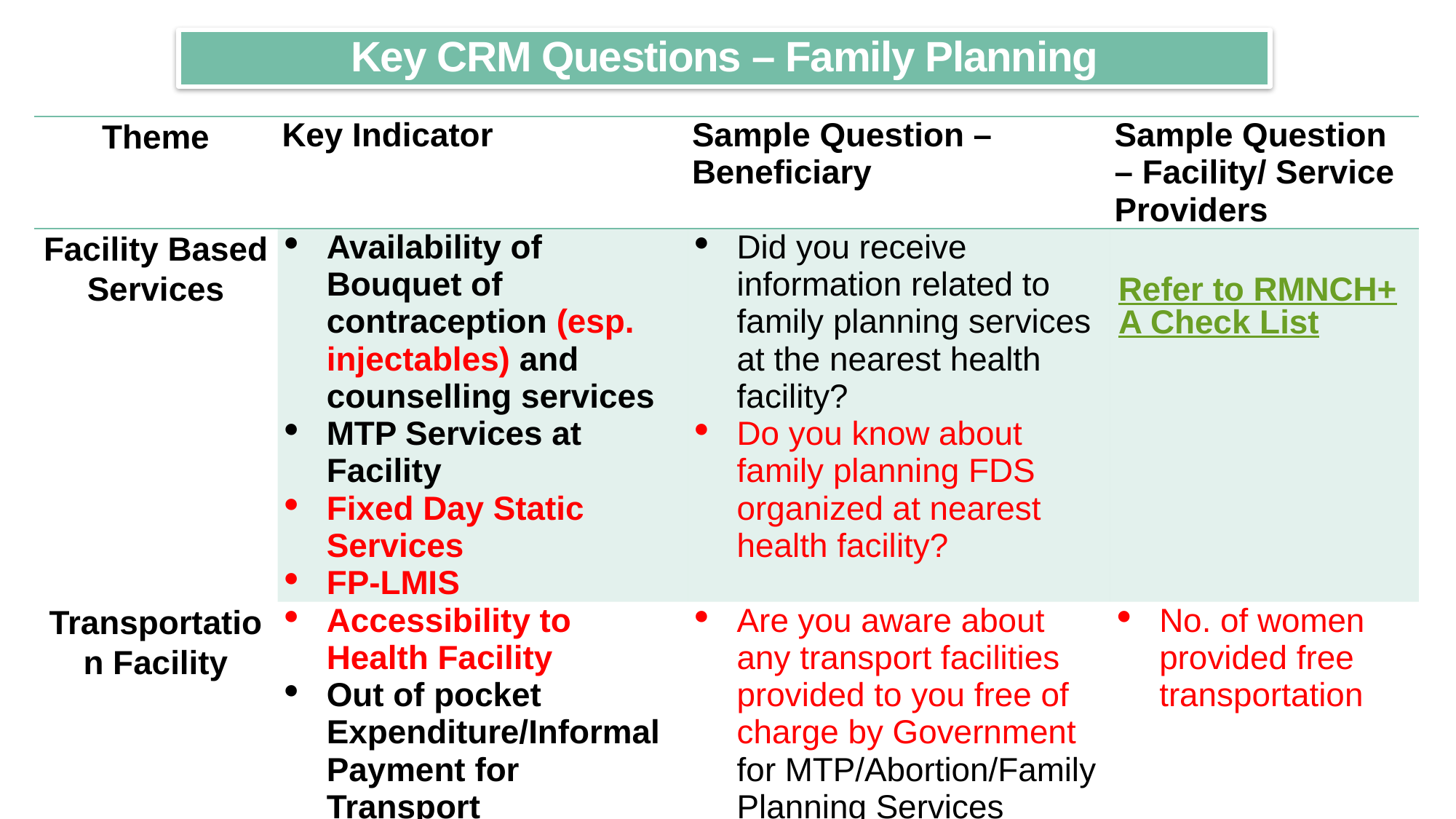

Key CRM Questions – Family Planning
| Theme | Key Indicator | Sample Question –Beneficiary | Sample Question – Facility/ Service Providers |
| --- | --- | --- | --- |
| Facility Based Services | Availability of Bouquet of contraception (esp. injectables) and counselling services MTP Services at Facility Fixed Day Static Services FP-LMIS | Did you receive information related to family planning services at the nearest health facility? Do you know about family planning FDS organized at nearest health facility? | Refer to RMNCH+A Check List |
| Transportation Facility | Accessibility to Health Facility Out of pocket Expenditure/Informal Payment for Transport | Are you aware about any transport facilities provided to you free of charge by Government for MTP/Abortion/Family Planning Services | No. of women provided free transportation |